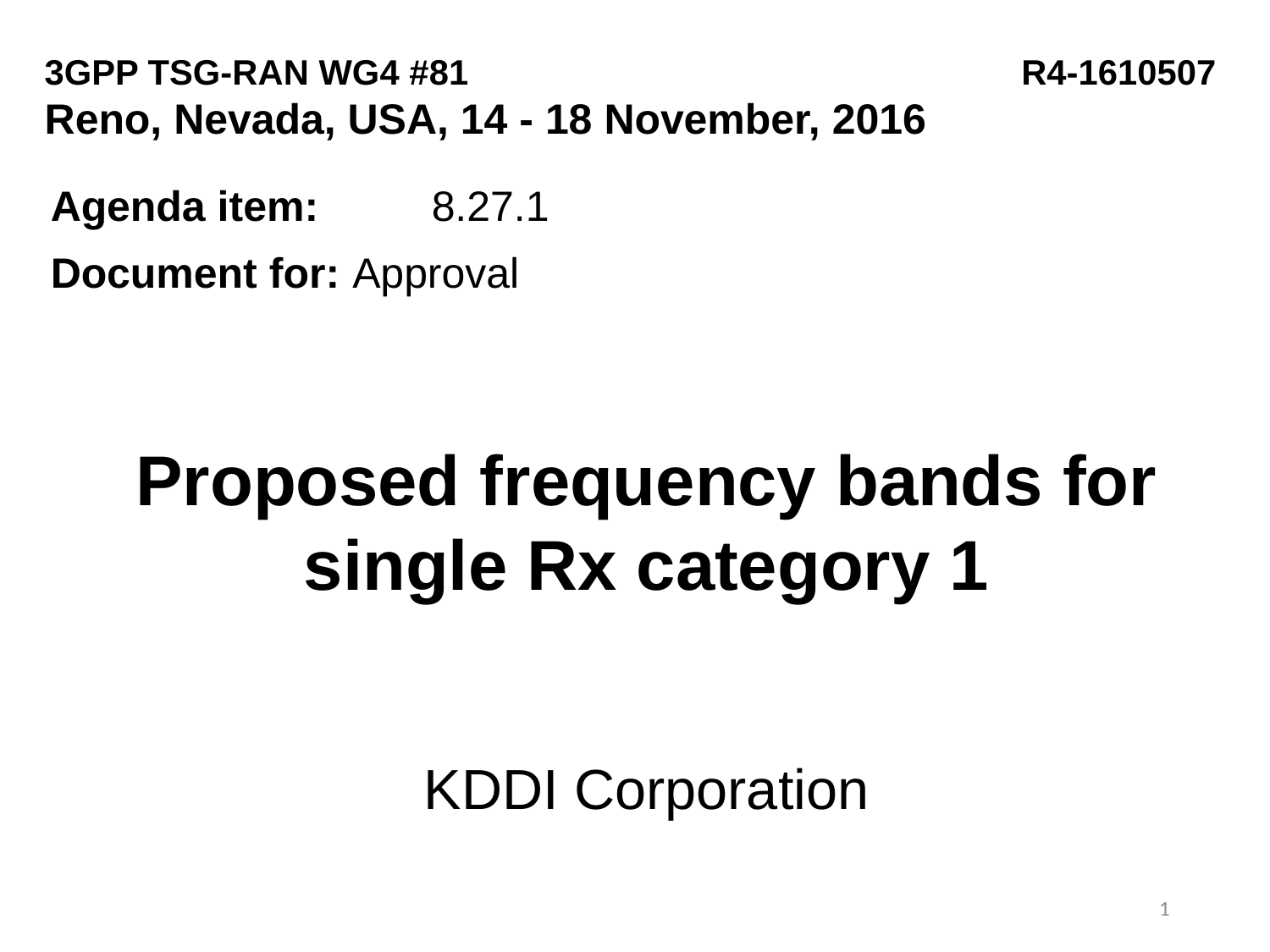

3GPP TSG-RAN WG4 #81			         R4-1610507
Reno, Nevada, USA, 14 - 18 November, 2016
Agenda item:	8.27.1
Document for:	Approval

Proposed frequency bands for single Rx category 1

KDDI Corporation
1